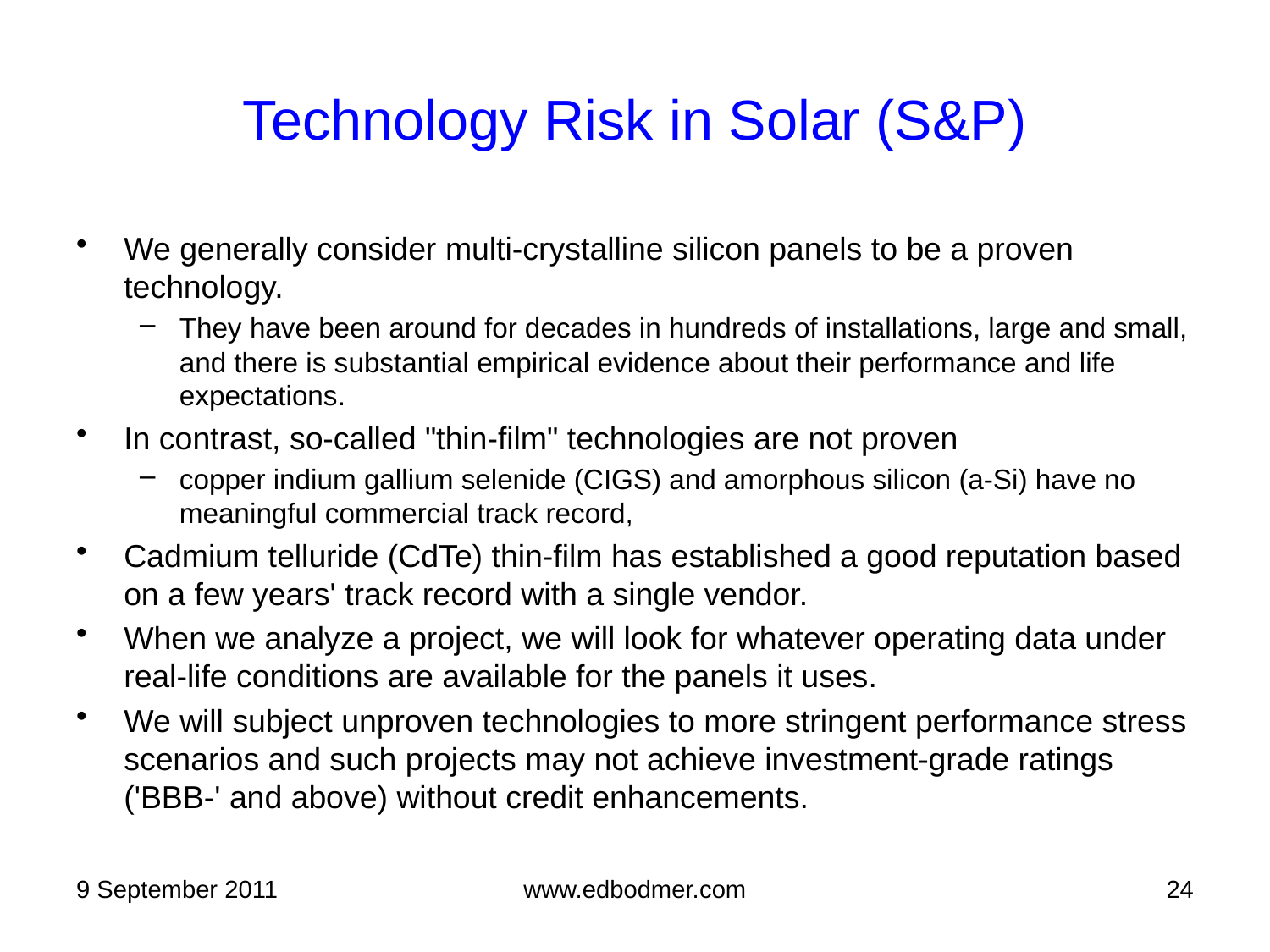

# Technology Risk in Solar (S&P)
We generally consider multi-crystalline silicon panels to be a proven technology.
They have been around for decades in hundreds of installations, large and small, and there is substantial empirical evidence about their performance and life expectations.
In contrast, so-called "thin-film" technologies are not proven
copper indium gallium selenide (CIGS) and amorphous silicon (a-Si) have no meaningful commercial track record,
Cadmium telluride (CdTe) thin-film has established a good reputation based on a few years' track record with a single vendor.
When we analyze a project, we will look for whatever operating data under real-life conditions are available for the panels it uses.
We will subject unproven technologies to more stringent performance stress scenarios and such projects may not achieve investment-grade ratings ('BBB-' and above) without credit enhancements.
9 September 2011
www.edbodmer.com
24